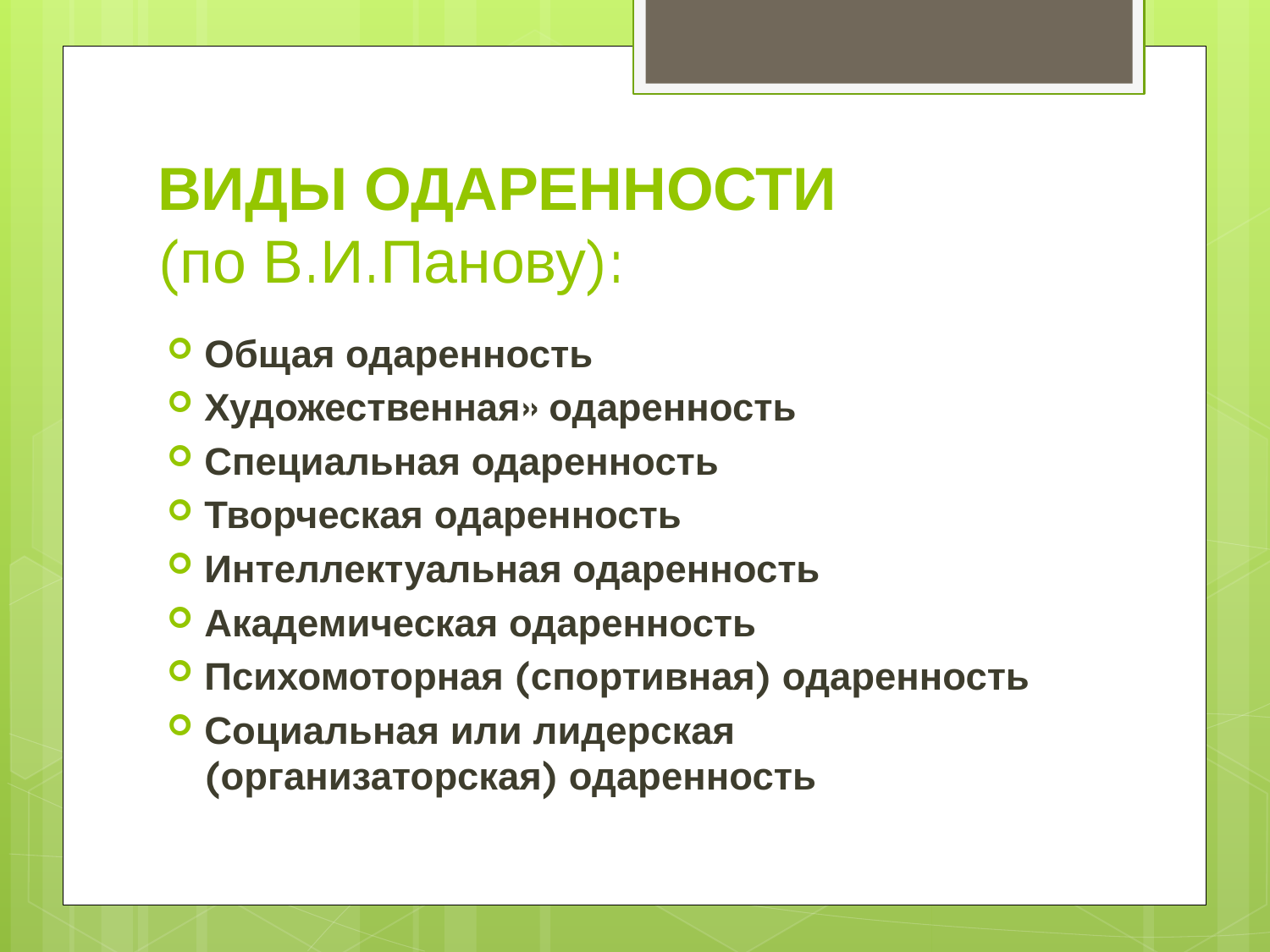

# ВИДЫ ОДАРЕННОСТИ (по В.И.Панову):
Общая одаренность
Художественная» одаренность
Специальная одаренность
Творческая одаренность
Интеллектуальная одаренность
Академическая одаренность
Психомоторная (спортивная) одаренность
Социальная или лидерская (организаторская) одаренность